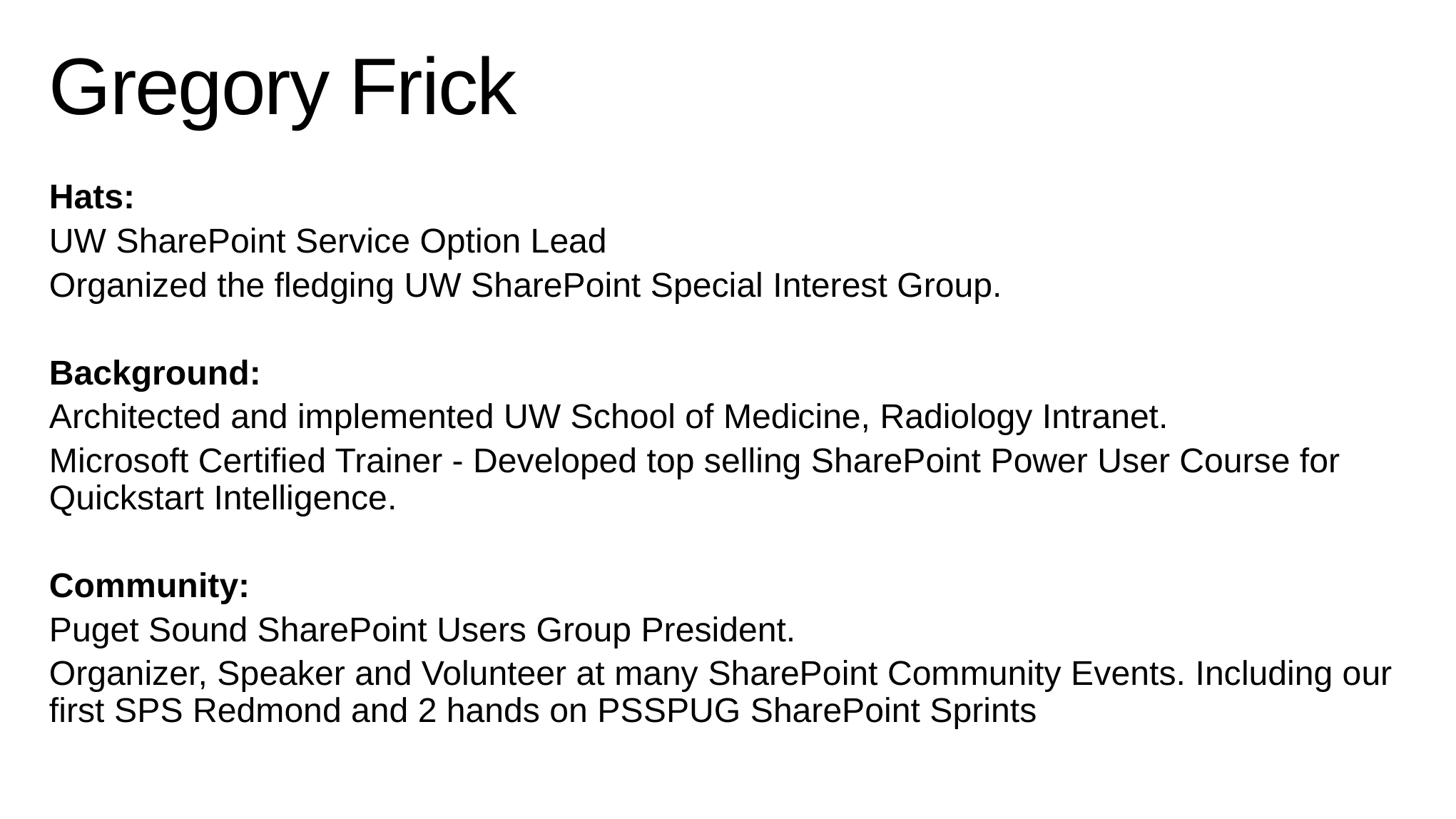

# Gregory Frick
Hats:
UW SharePoint Service Option Lead
Organized the fledging UW SharePoint Special Interest Group.

Background:
Architected and implemented UW School of Medicine, Radiology Intranet.
Microsoft Certified Trainer - Developed top selling SharePoint Power User Course for Quickstart Intelligence.

Community:
Puget Sound SharePoint Users Group President.
Organizer, Speaker and Volunteer at many SharePoint Community Events. Including our first SPS Redmond and 2 hands on PSSPUG SharePoint Sprints